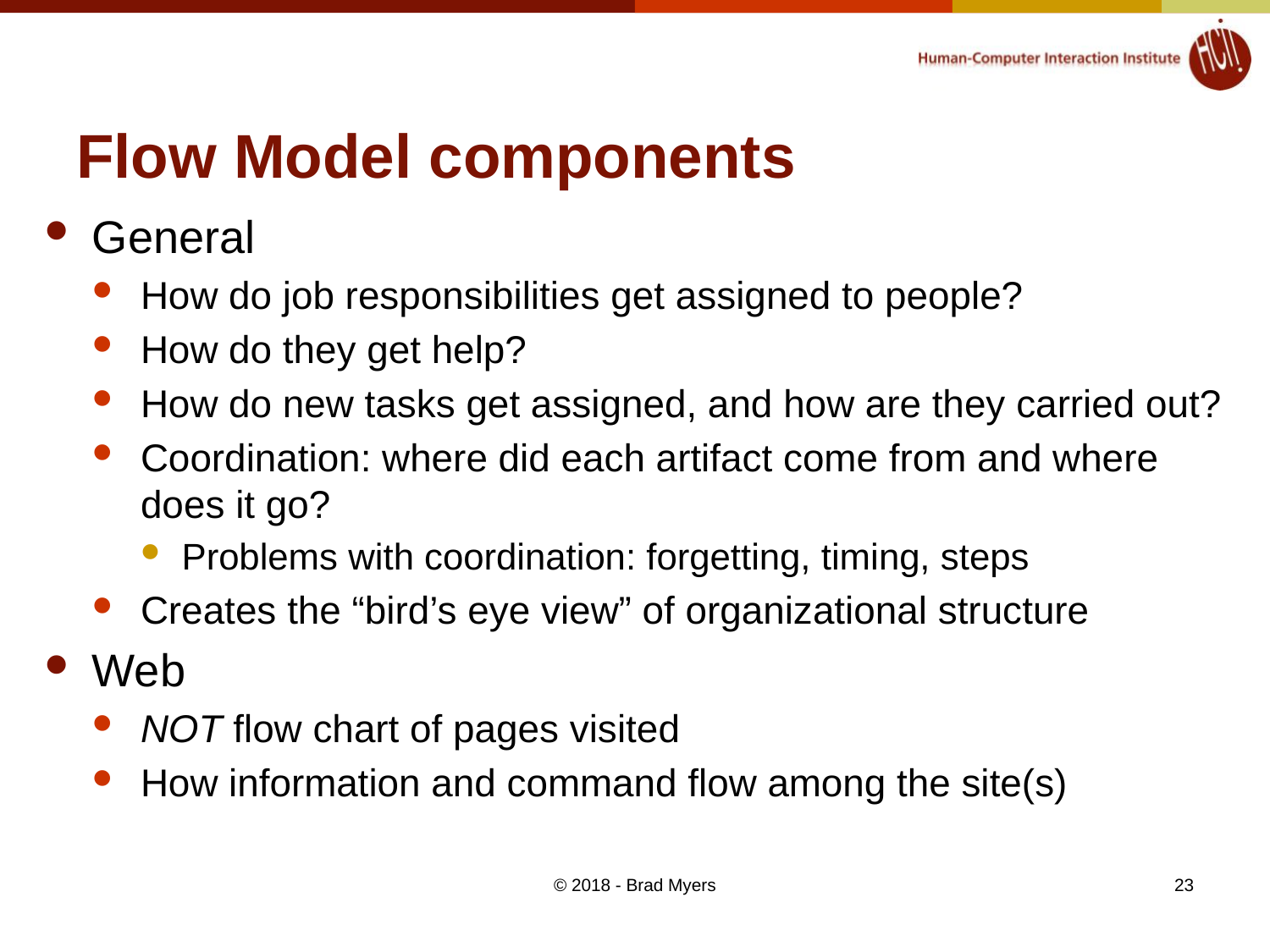

# Flow Model components
General
How do job responsibilities get assigned to people?
How do they get help?
How do new tasks get assigned, and how are they carried out?
Coordination: where did each artifact come from and where does it go?
Problems with coordination: forgetting, timing, steps
Creates the “bird’s eye view” of organizational structure
Web
NOT flow chart of pages visited
How information and command flow among the site(s)
© 2018 - Brad Myers
23